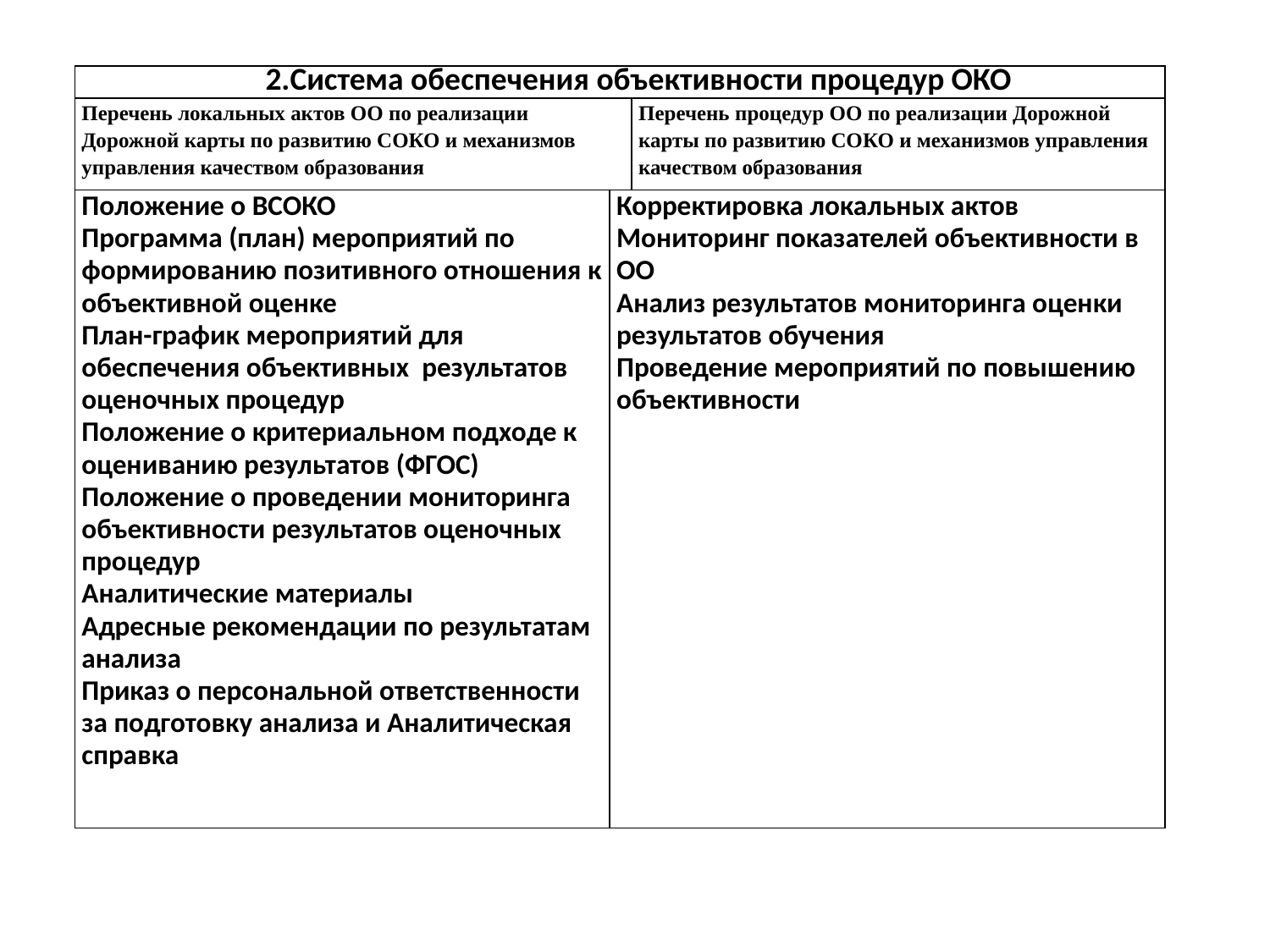

| 2.Система обеспечения объективности процедур ОКО |  |  |
| --- | --- | --- |
| Перечень локальных актов ОО по реализации Дорожной карты по развитию СОКО и механизмов управления качеством образования |  | Перечень процедур ОО по реализации Дорожной карты по развитию СОКО и механизмов управления качеством образования |
| Положение о ВСОКО Программа (план) мероприятий по формированию позитивного отношения к объективной оценке План-график мероприятий для обеспечения объективных результатов оценочных процедур Положение о критериальном подходе к оцениванию результатов (ФГОС) Положение о проведении мониторинга объективности результатов оценочных процедур Аналитические материалы Адресные рекомендации по результатам анализа Приказ о персональной ответственности за подготовку анализа и Аналитическая справка | Корректировка локальных актов Мониторинг показателей объективности в ОО Анализ результатов мониторинга оценки результатов обучения Проведение мероприятий по повышению объективности |  |